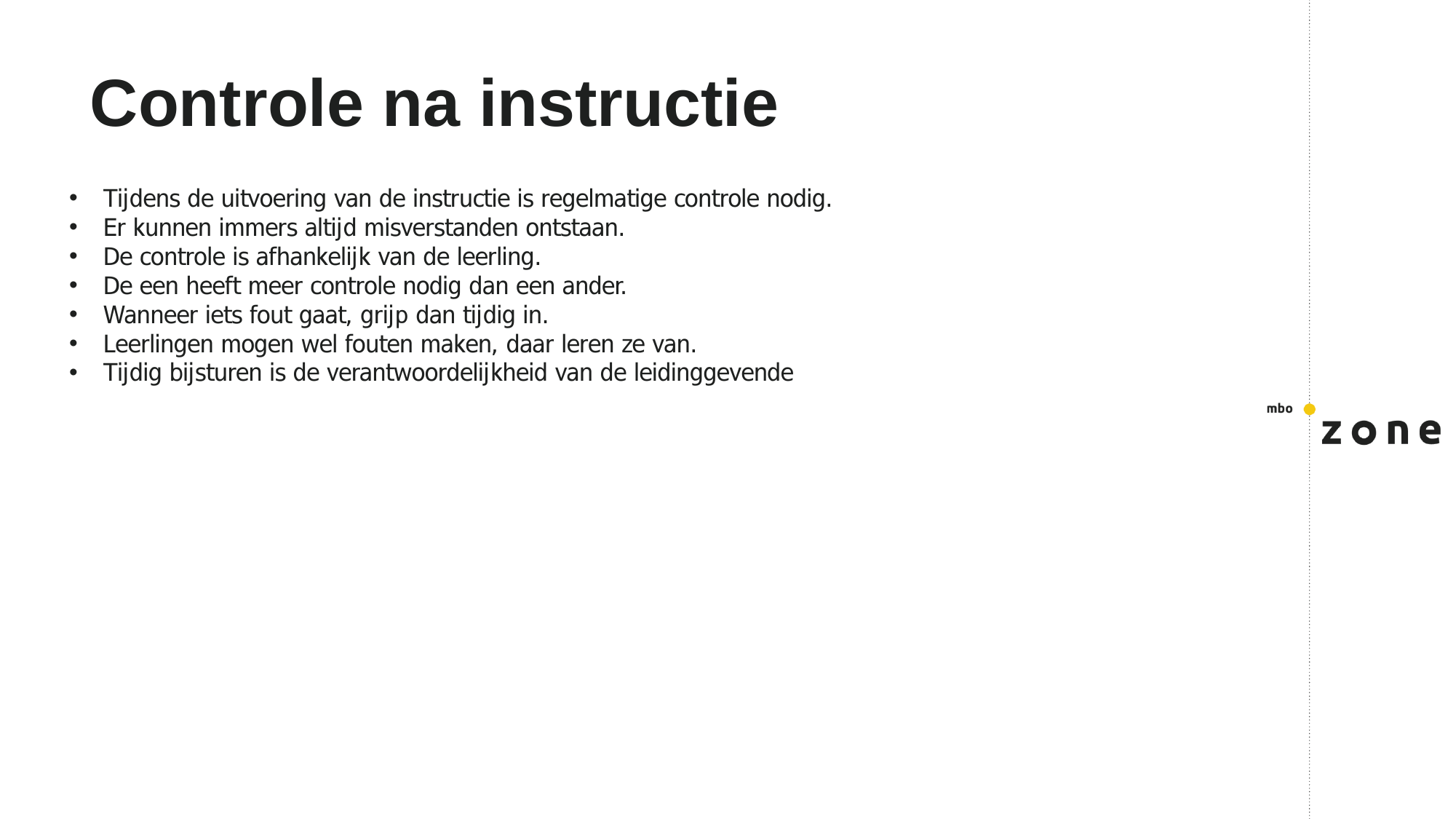

# Controle na instructie
Tijdens de uitvoering van de instructie is regelmatige controle nodig.
Er kunnen immers altijd misverstanden ontstaan.
De controle is afhankelijk van de leerling.
De een heeft meer controle nodig dan een ander.
Wanneer iets fout gaat, grijp dan tijdig in.
Leerlingen mogen wel fouten maken, daar leren ze van.
Tijdig bijsturen is de verantwoordelijkheid van de leidinggevende